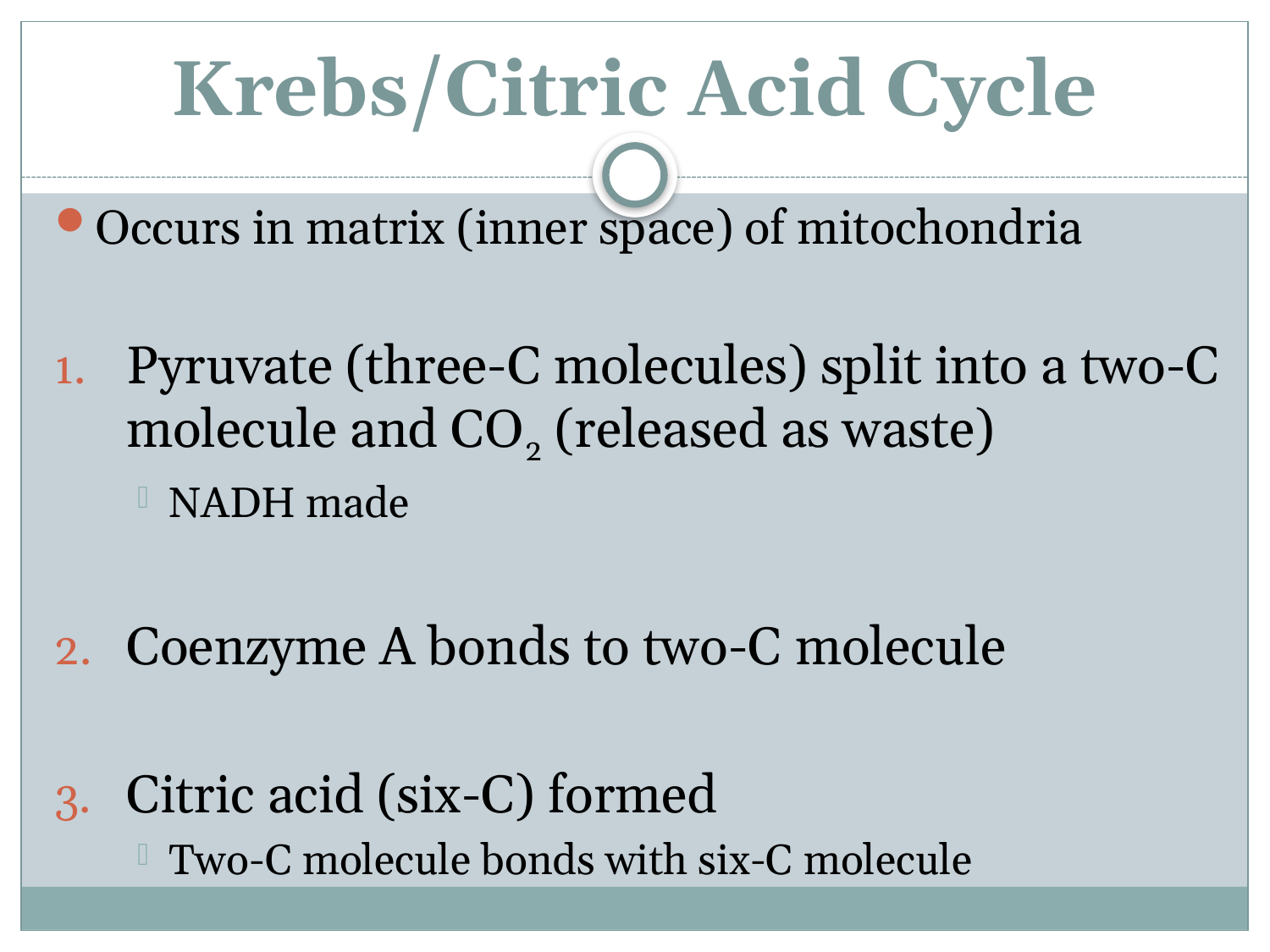

# Krebs/Citric Acid Cycle
Occurs in matrix (inner space) of mitochondria

Pyruvate (three-C molecules) split into a two-C molecule and CO2 (released as waste)
NADH made

Coenzyme A bonds to two-C molecule

Citric acid (six-C) formed
Two-C molecule bonds with six-C molecule